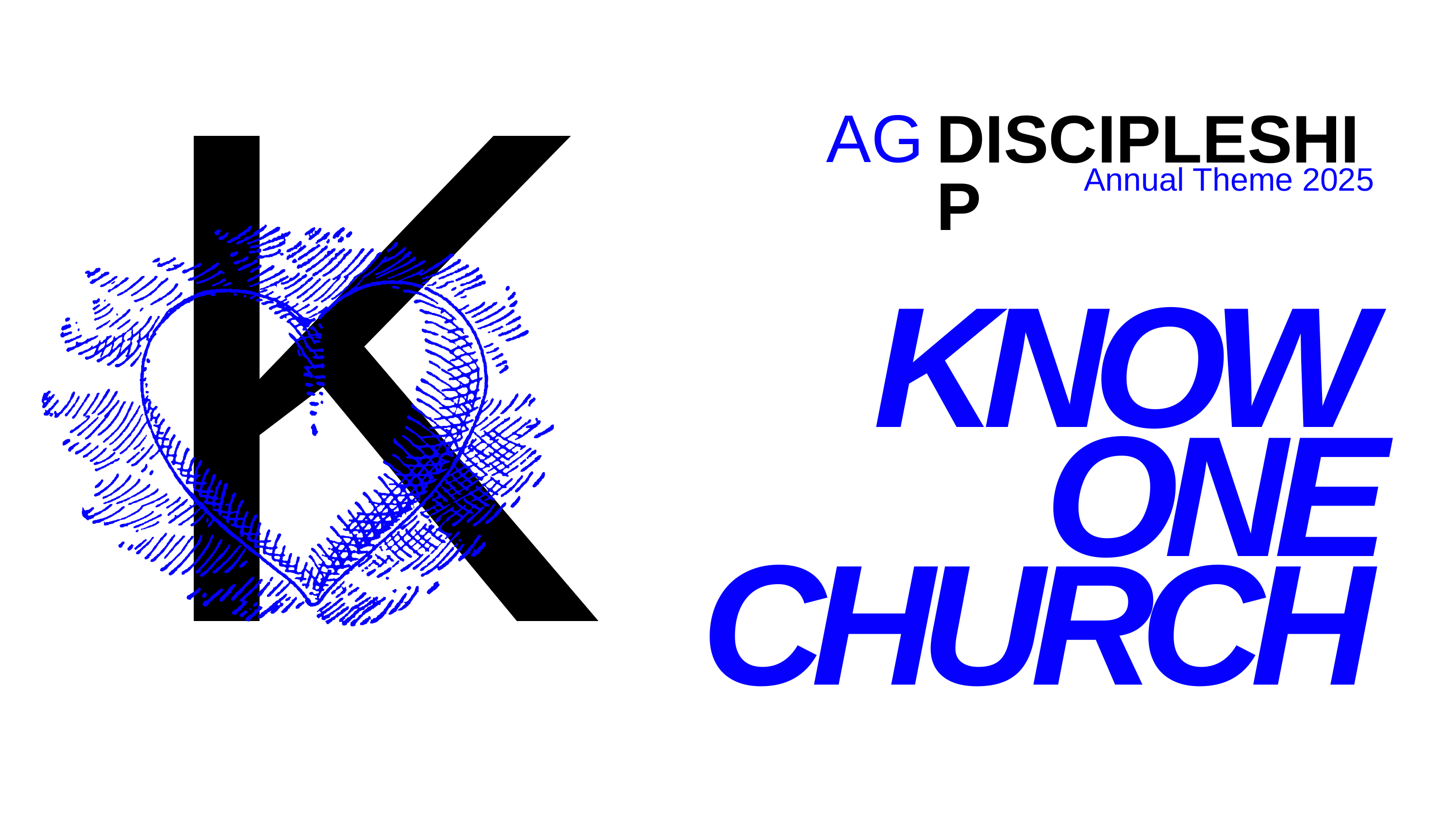

AG
DISCIPLESHIP
Annual Theme 2025

K
KNOW
ONE CHURCH